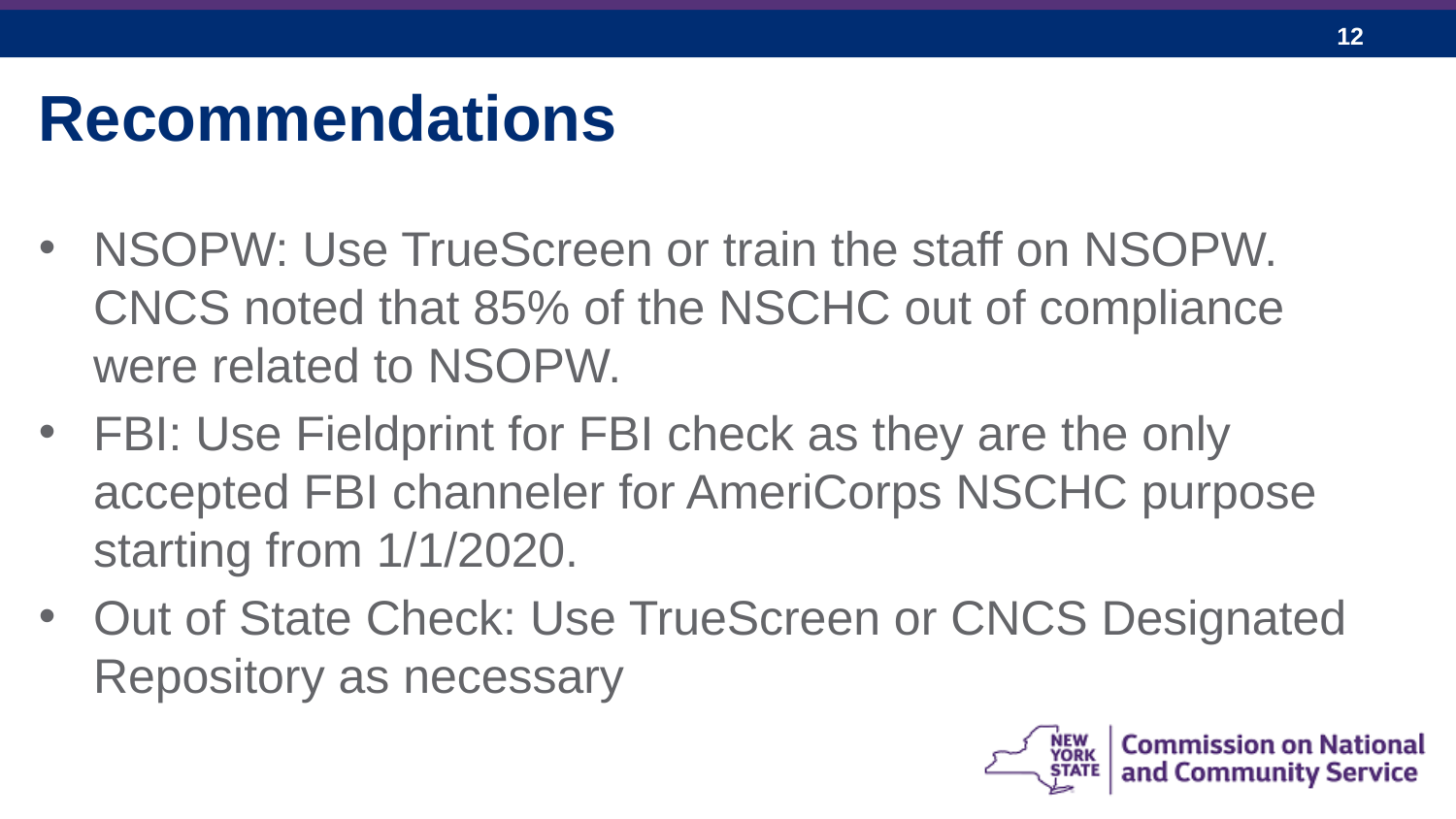

Recommendations
NSOPW: Use TrueScreen or train the staff on NSOPW.  CNCS noted that 85% of the NSCHC out of compliance were related to NSOPW.
FBI: Use Fieldprint for FBI check as they are the only accepted FBI channeler for AmeriCorps NSCHC purpose starting from 1/1/2020.
Out of State Check: Use TrueScreen or CNCS Designated Repository as necessary